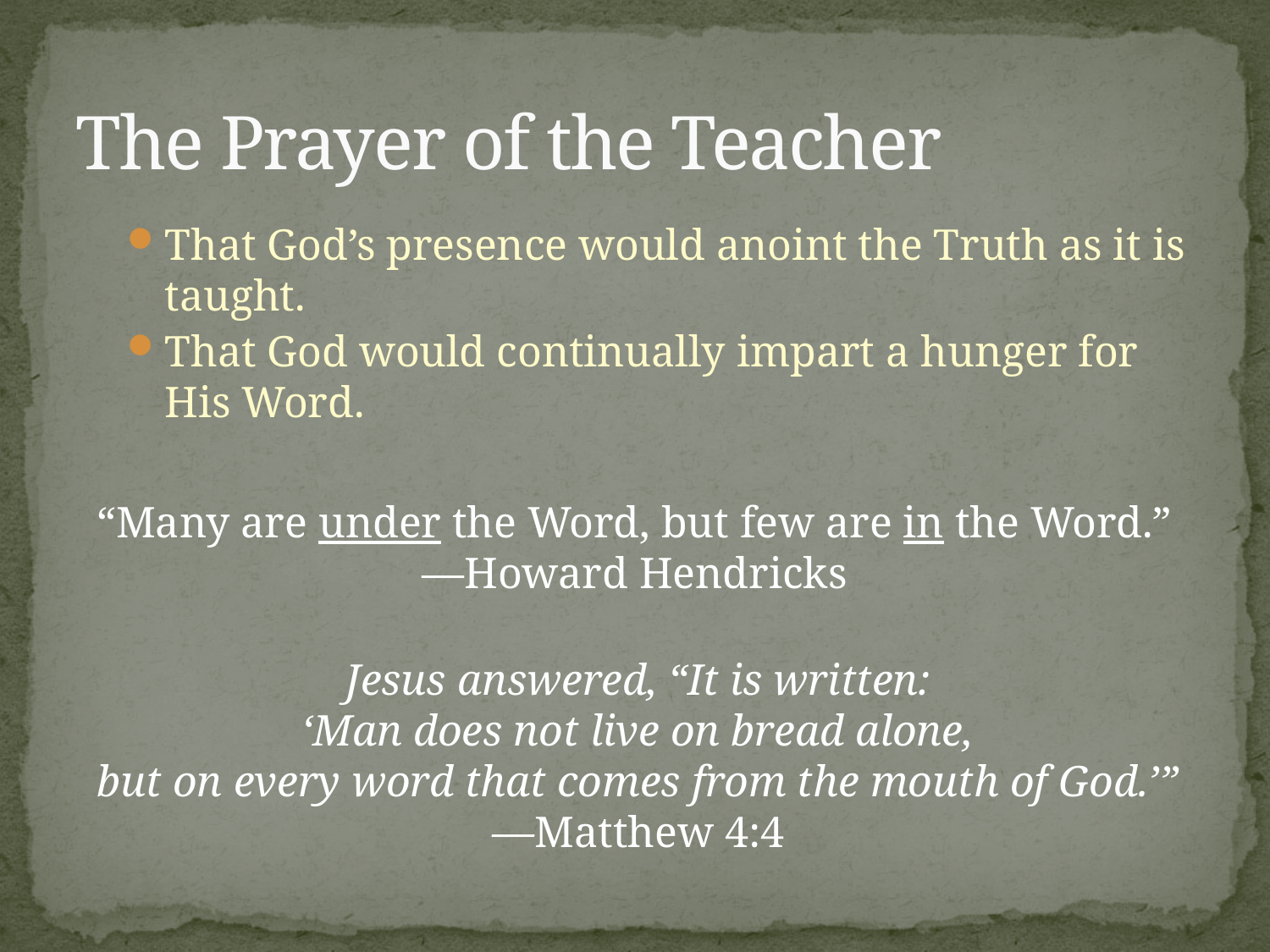

# The Prayer of the Teacher
That God’s presence would anoint the Truth as it is taught.
That God would continually impart a hunger for His Word.

“Many are under the Word, but few are in the Word.”
—Howard Hendricks
Jesus answered, “It is written:
‘Man does not live on bread alone,
but on every word that comes from the mouth of God.’”
—Matthew 4:4